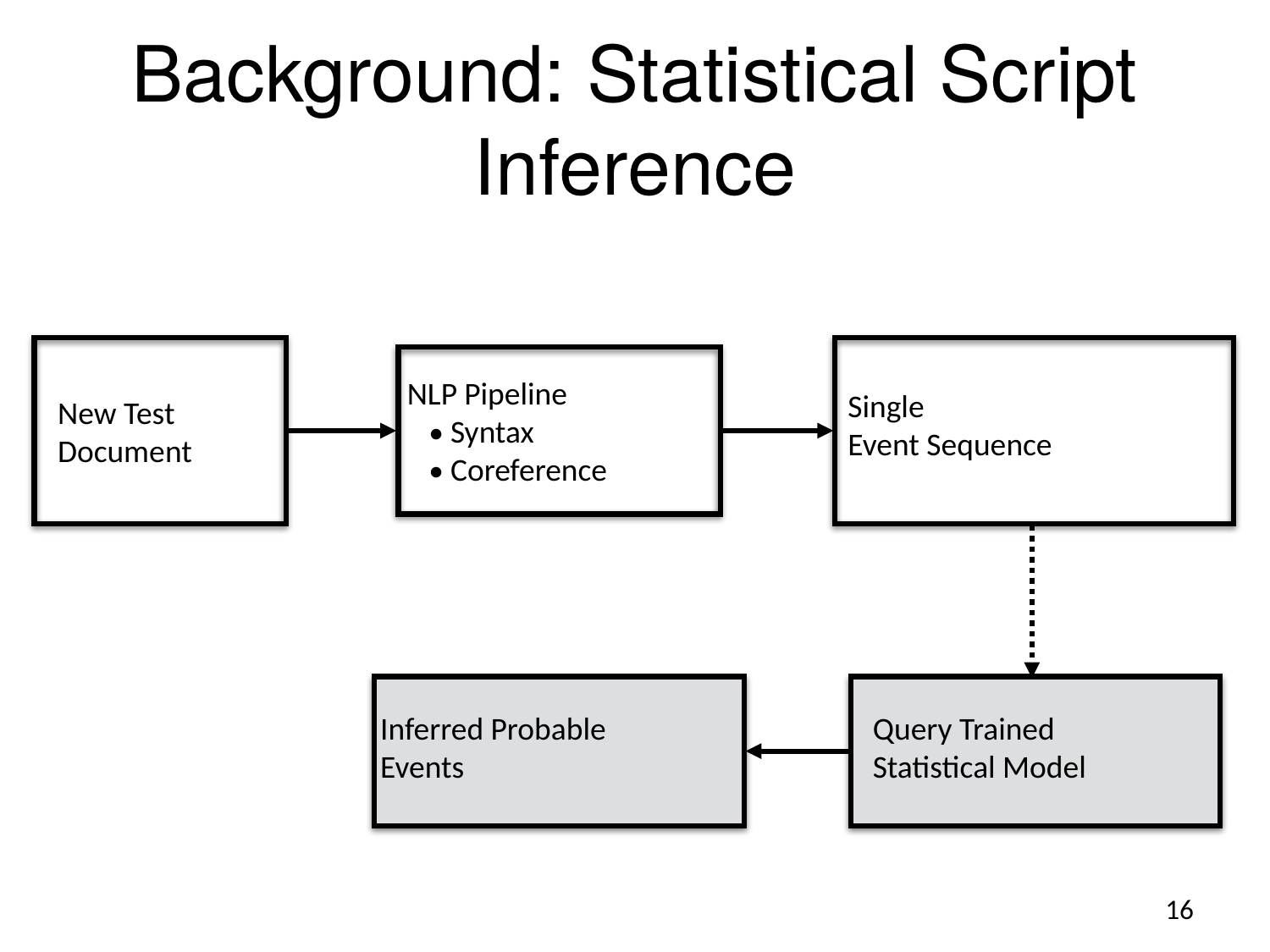

# Background: Statistical Script Inference

Single
Event Sequence
NLP Pipeline
   • Syntax
   • Coreference
New Test
Document

Inferred Probable
Events
Query Trained
Statistical Model

16